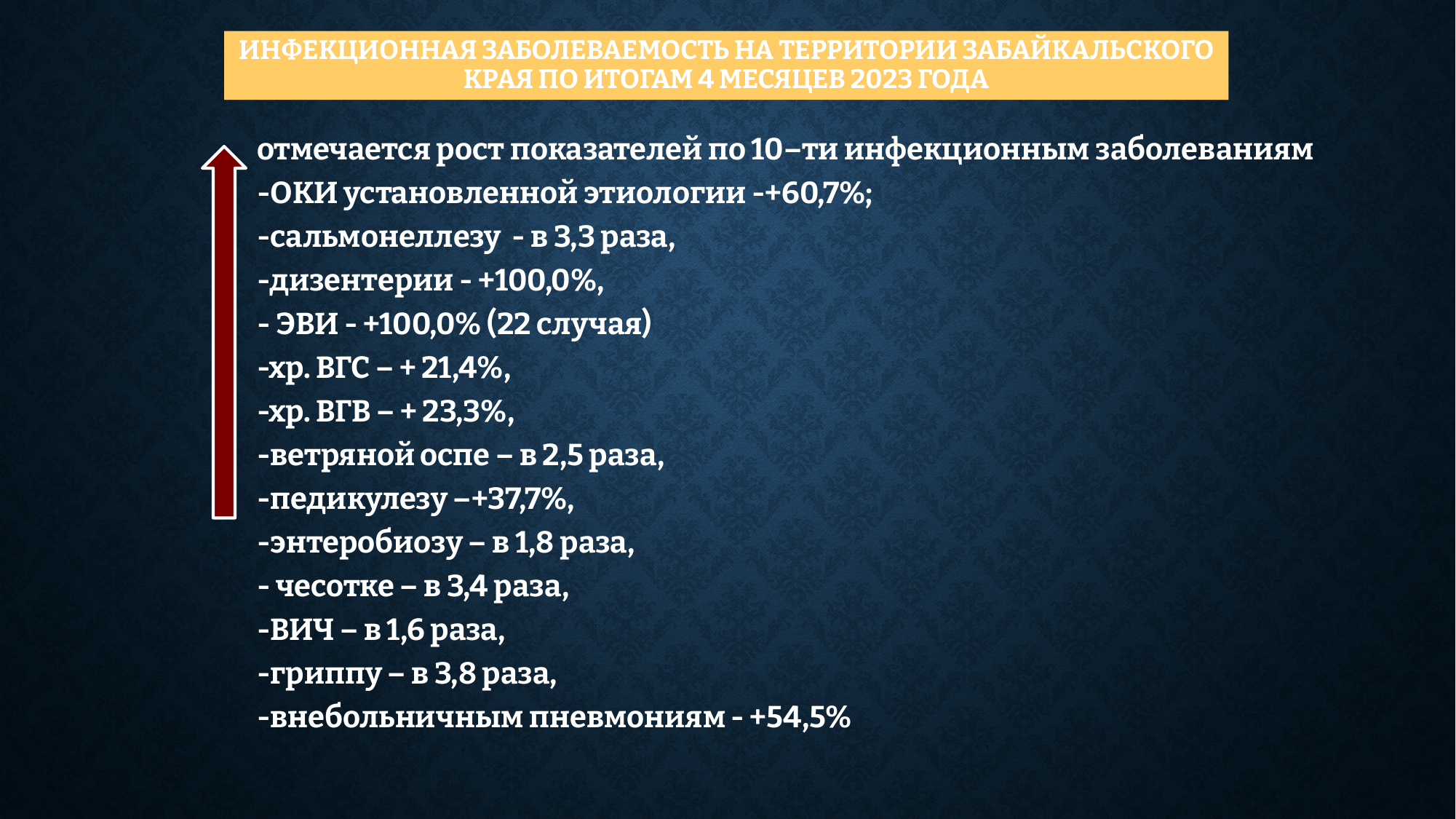

# Инфекционная заболеваемость на территории Забайкальского края по итогам 4 месяцев 2023 года
отмечается рост показателей по 10–ти инфекционным заболеваниям
-ОКИ установленной этиологии -+60,7%;
-сальмонеллезу  - в 3,3 раза,
-дизентерии - +100,0%,
- ЭВИ - +100,0% (22 случая)
-хр. ВГС – + 21,4%,
-хр. ВГВ – + 23,3%,
-ветряной оспе – в 2,5 раза,
-педикулезу –+37,7%,
-энтеробиозу – в 1,8 раза,
- чесотке – в 3,4 раза,
-ВИЧ – в 1,6 раза,
-гриппу – в 3,8 раза,
-внебольничным пневмониям - +54,5%